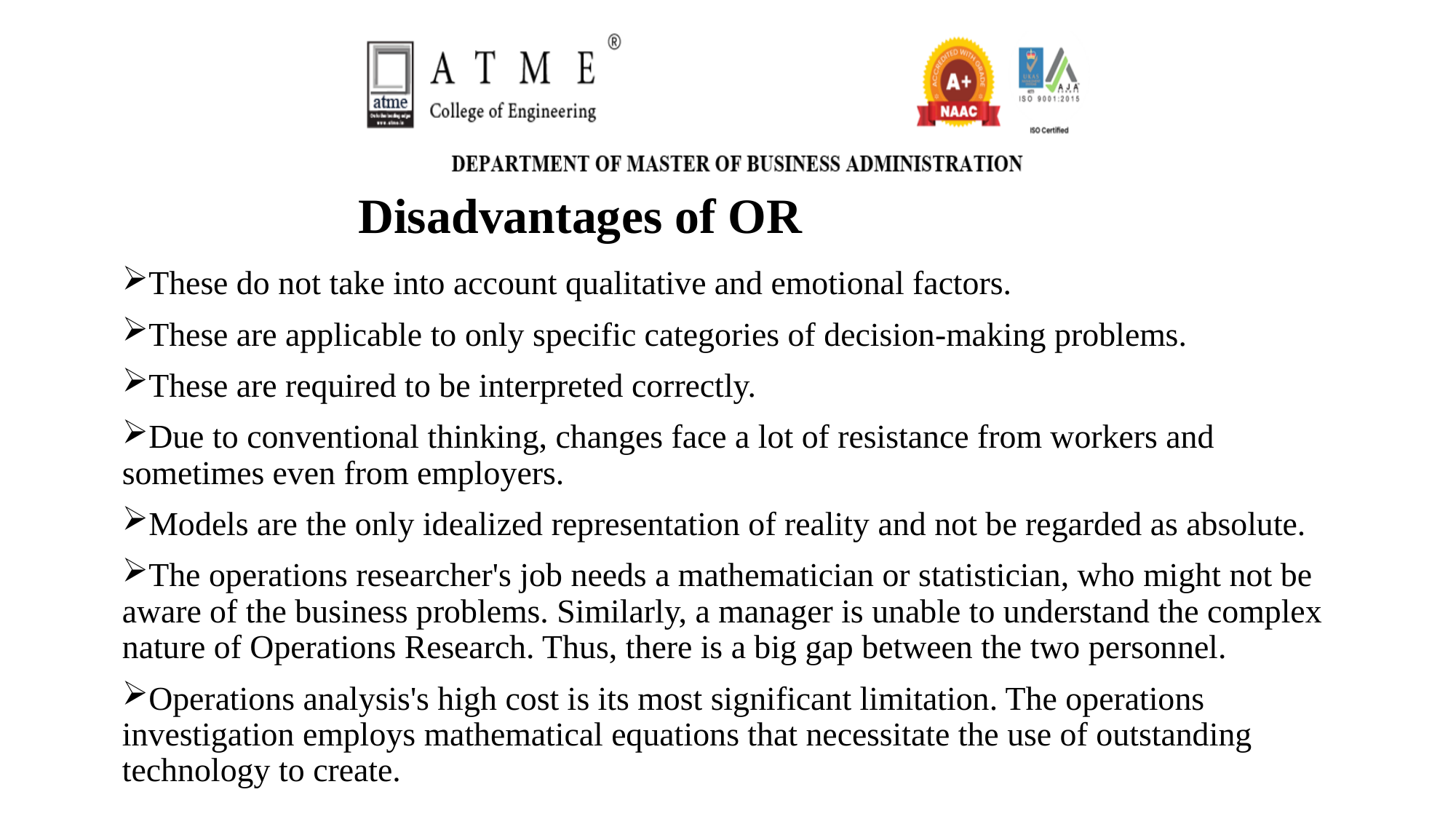

# Disadvantages of OR
These do not take into account qualitative and emotional factors.
These are applicable to only specific categories of decision-making problems.
These are required to be interpreted correctly.
Due to conventional thinking, changes face a lot of resistance from workers and sometimes even from employers.
Models are the only idealized representation of reality and not be regarded as absolute.
The operations researcher's job needs a mathematician or statistician, who might not be aware of the business problems. Similarly, a manager is unable to understand the complex nature of Operations Research. Thus, there is a big gap between the two personnel.
Operations analysis's high cost is its most significant limitation. The operations investigation employs mathematical equations that necessitate the use of outstanding technology to create.